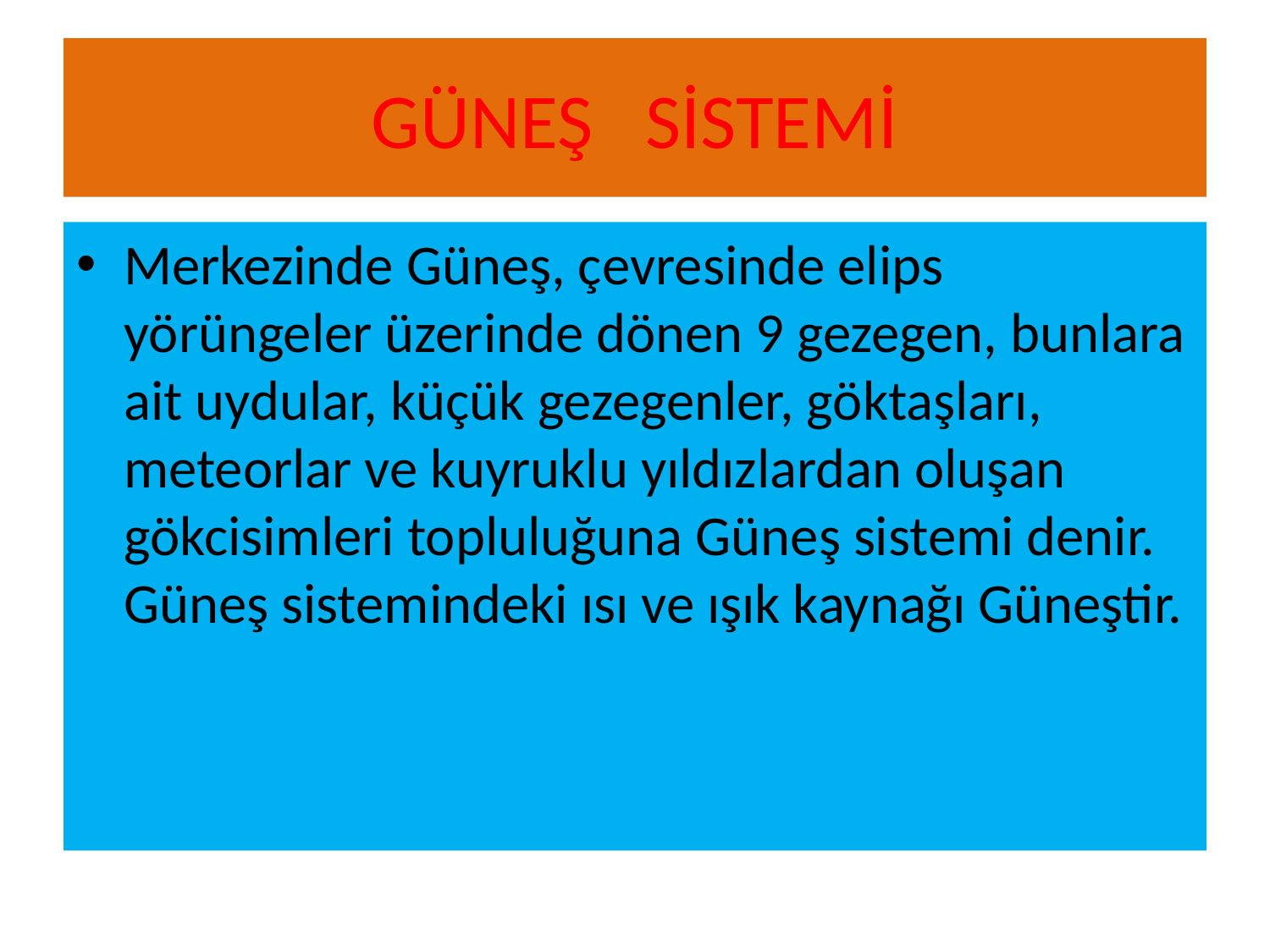

# GÜNEŞ   SİSTEMİ
Merkezinde Güneş, çevresinde elips yörüngeler üzerinde dönen 9 gezegen, bunlara ait uydular, küçük gezegenler, göktaşları, meteorlar ve kuyruklu yıldızlardan oluşan gökcisimleri topluluğuna Güneş sistemi denir. Güneş sistemindeki ısı ve ışık kaynağı Güneştir.